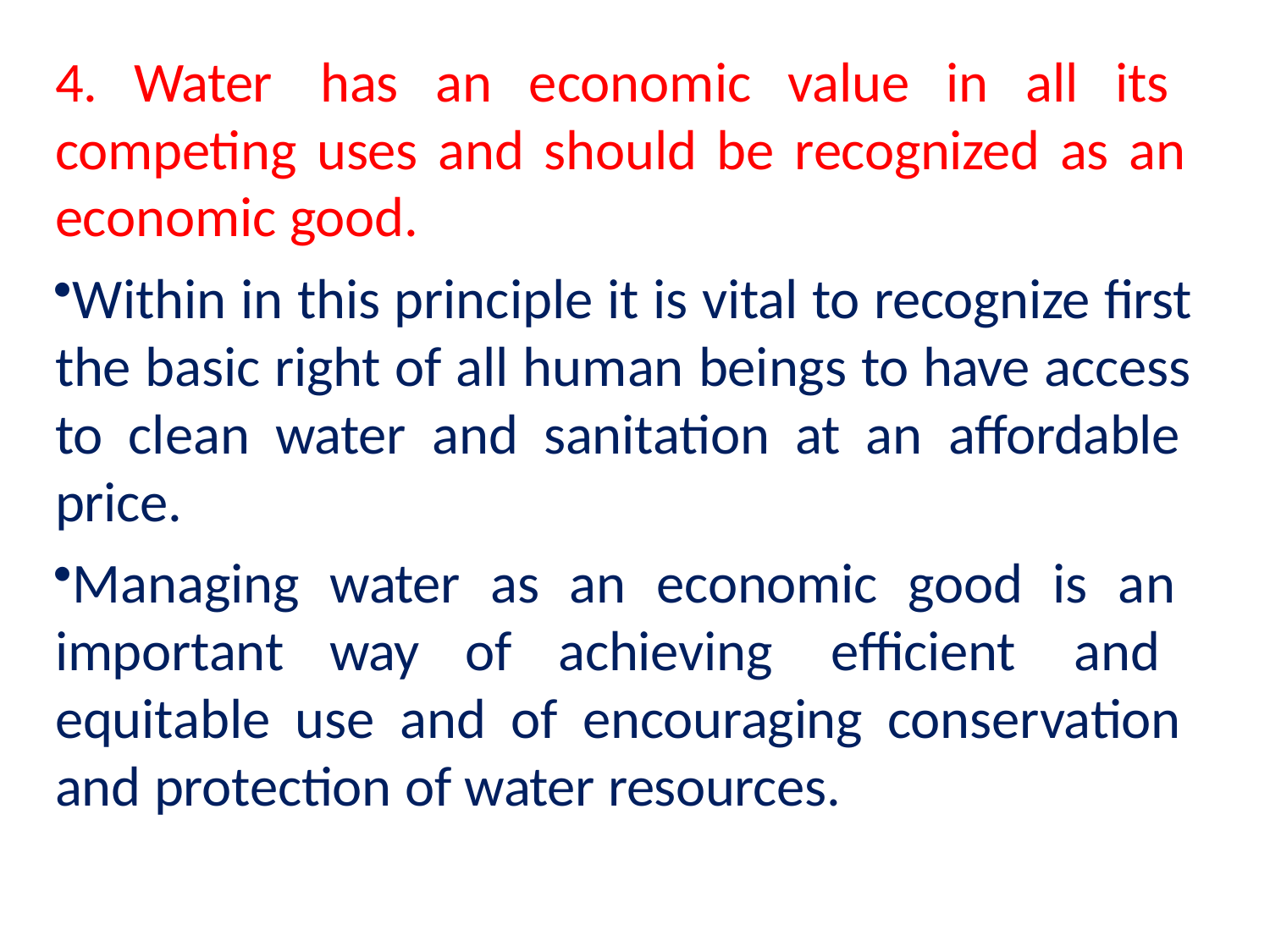

4. Water has an economic value in all its  competing uses and should be recognized as an  economic good.
Within in this principle it is vital to recognize first  the basic right of all human beings to have access  to clean water and sanitation at an affordable  price.
Managing water as an economic good is an  important way of achieving efficient and  equitable use and of encouraging conservation  and protection of water resources.